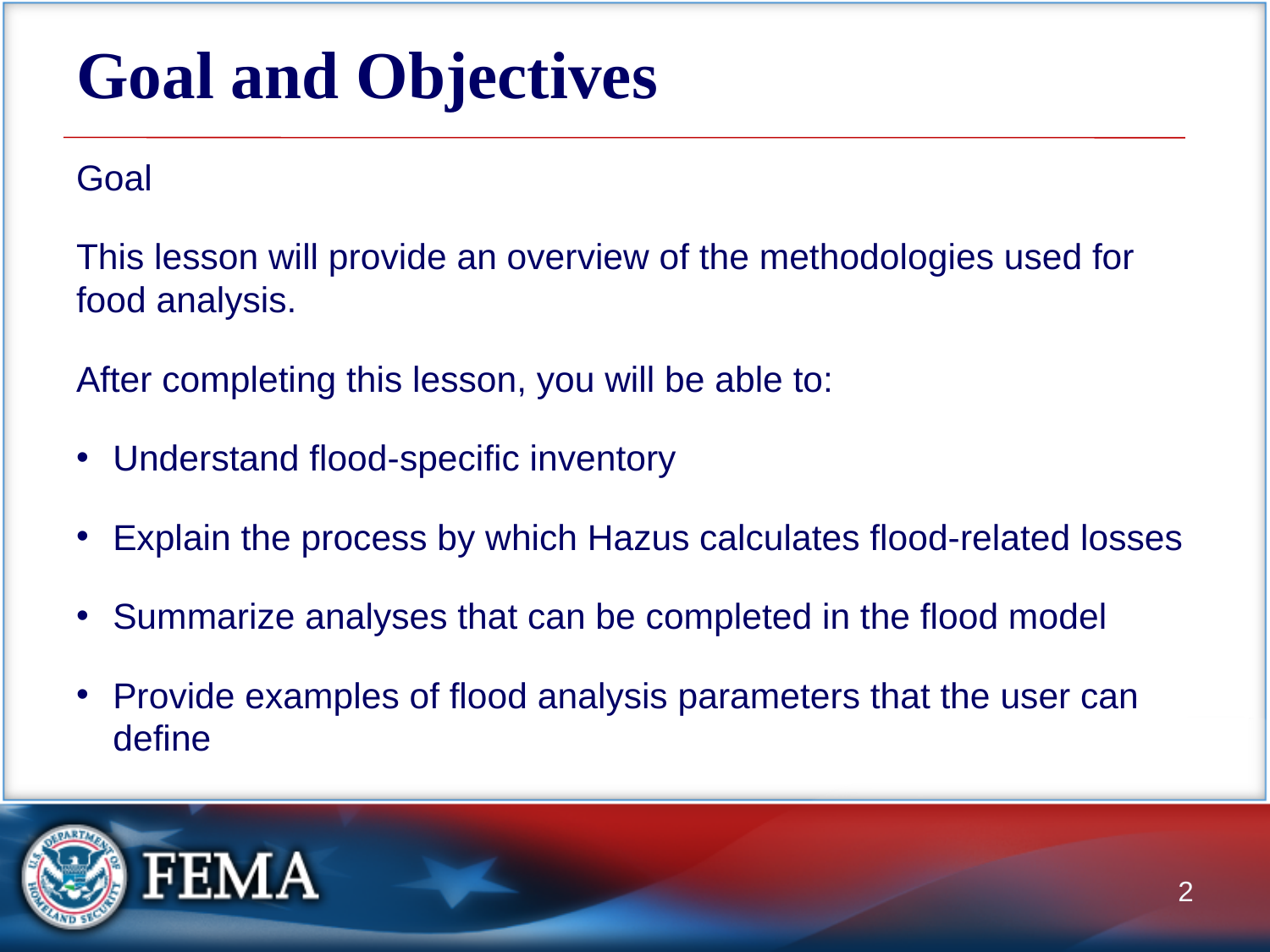

# Goal and Objectives
Goal
This lesson will provide an overview of the methodologies used for food analysis.
After completing this lesson, you will be able to:
Understand flood-specific inventory
Explain the process by which Hazus calculates flood-related losses
Summarize analyses that can be completed in the flood model
Provide examples of flood analysis parameters that the user can define
2